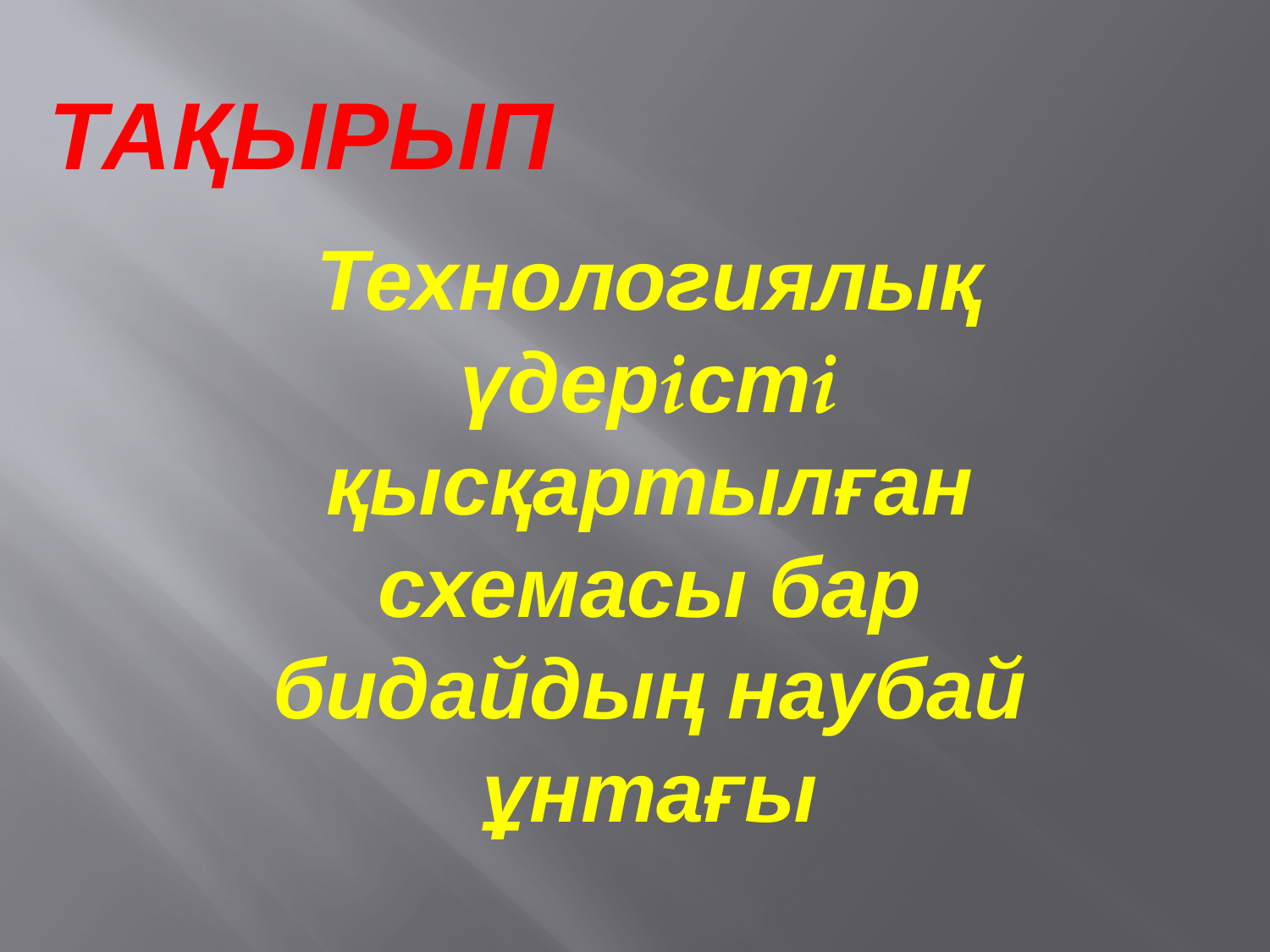

# Тақырып
Технологиялық үдерiстi қысқартылған схемасы бар бидайдың наубай ұнтағы